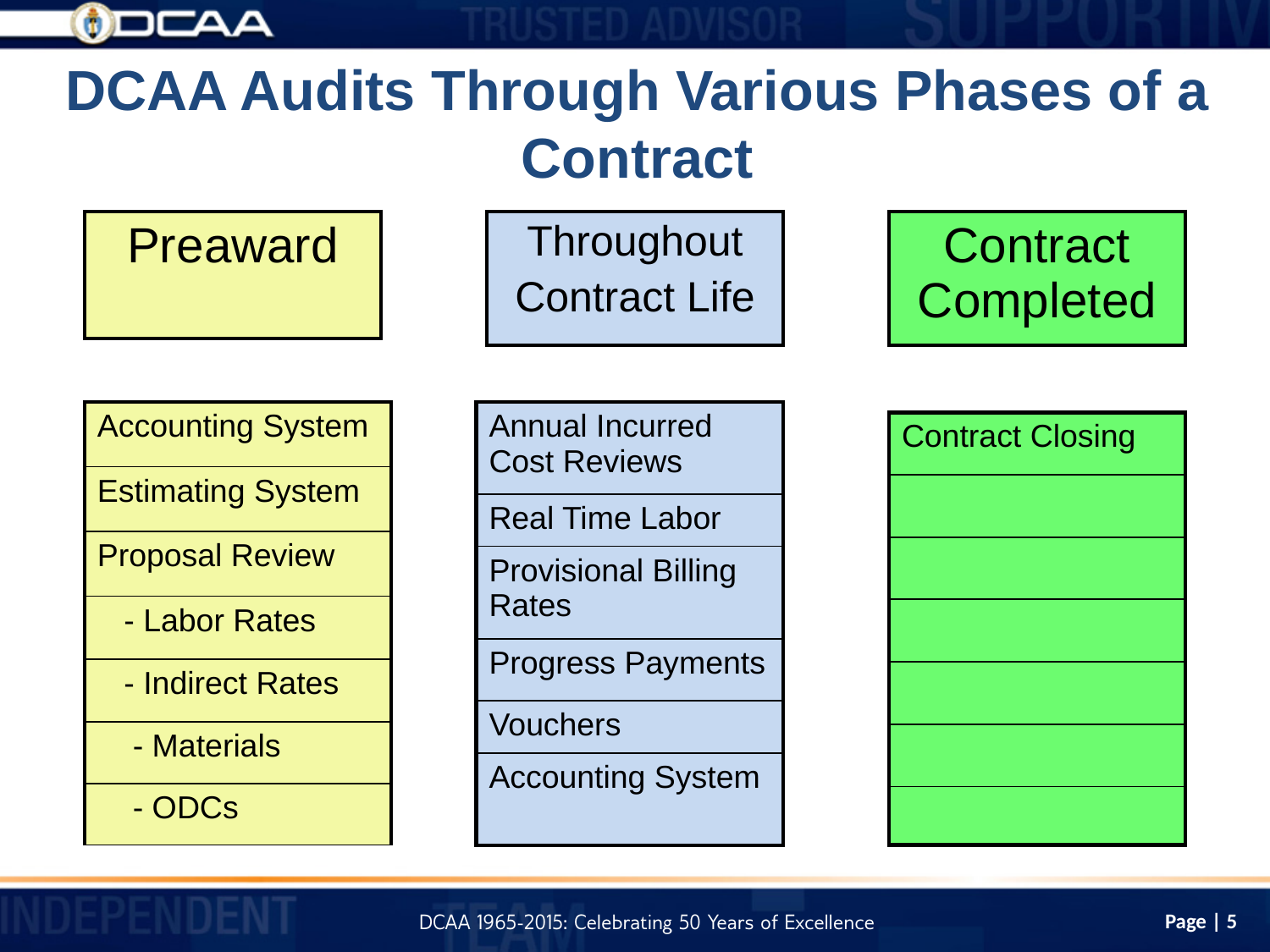

# DCAA Audits Through Various Phases of a Contract
| Preaward |
| --- |
| Throughout Contract Life |
| --- |
| Contract Completed |
| --- |
| Accounting System |
| --- |
| Estimating System |
| Proposal Review |
| - Labor Rates |
| - Indirect Rates |
| - Materials |
| - ODCs |
| Annual Incurred Cost Reviews |
| --- |
| Real Time Labor |
| Provisional Billing Rates |
| Progress Payments |
| Vouchers |
| Accounting System |
| Contract Closing |
| --- |
|  |
|  |
|  |
|  |
|  |
|  |
Page | 5
DCAA 1965-2015: Celebrating 50 Years of Excellence